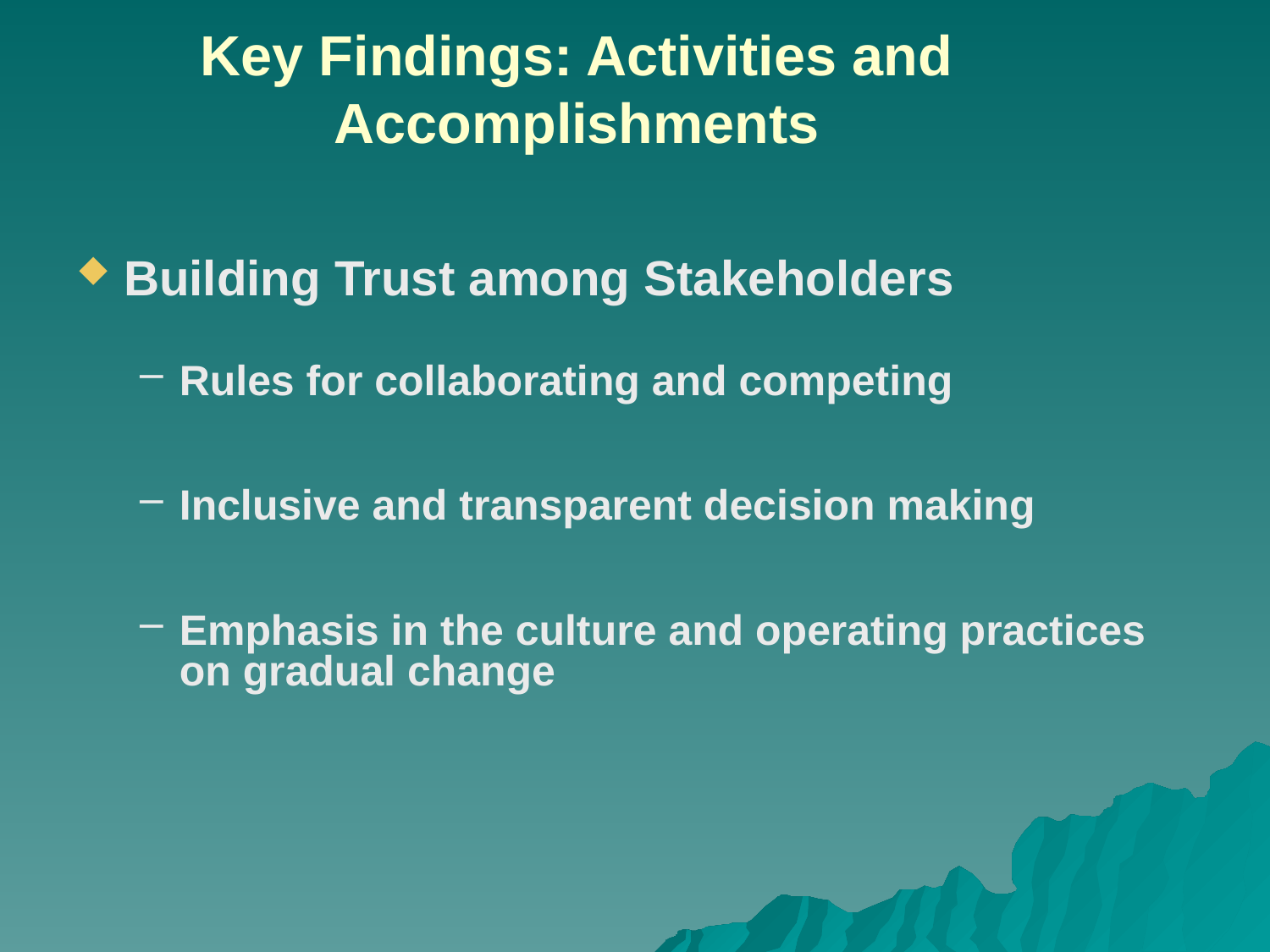

Key Findings: Activities and Accomplishments

Building Trust among Stakeholders

Rules for collaborating and competing

Inclusive and transparent decision making

Emphasis in the culture and operating practices on gradual change